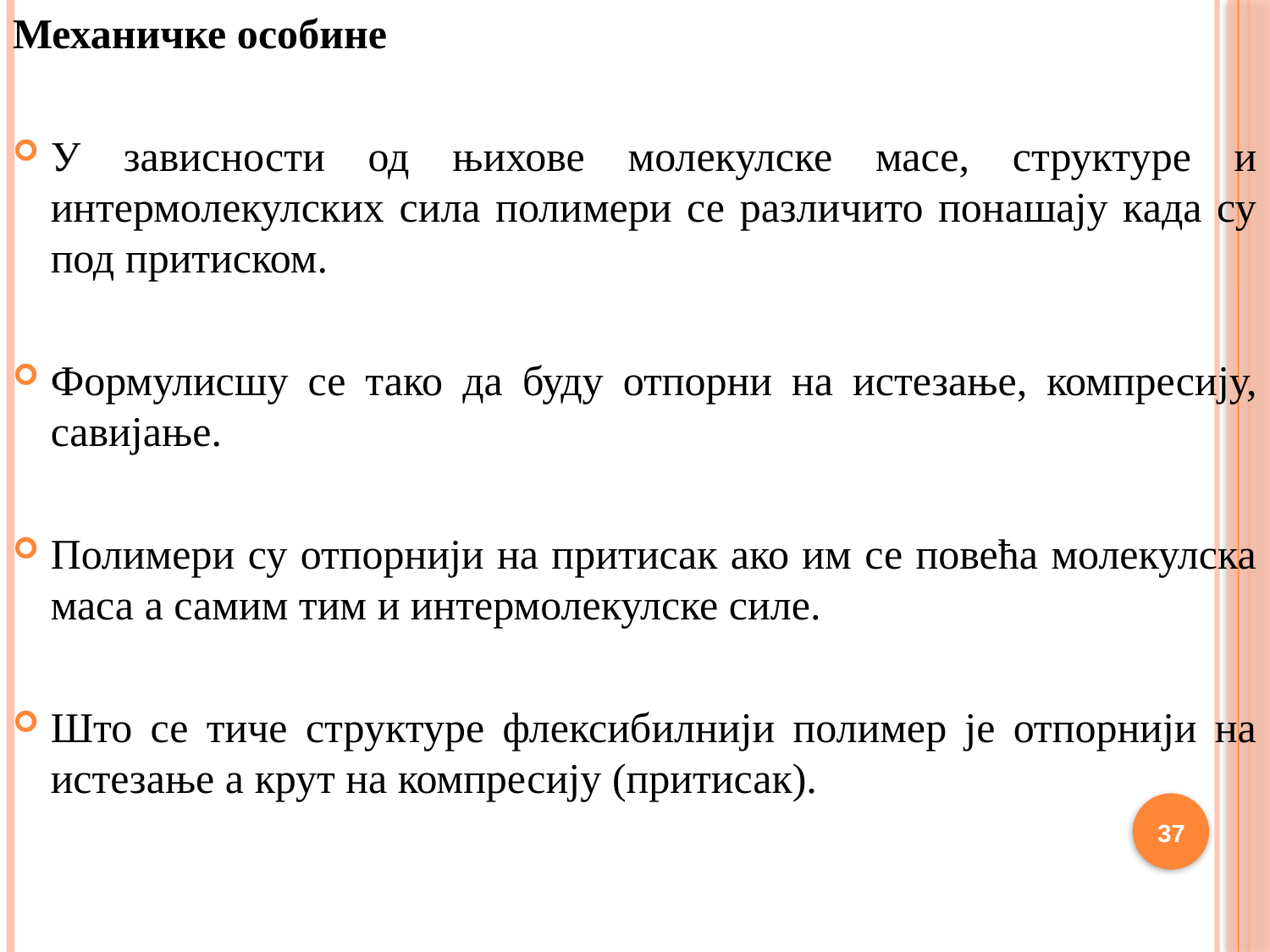

Механичке особине

У зависности од њихове молекулске масе, структуре и интермолекулских сила полимери се различито понашају када су под притиском.

Формулисшу се тако да буду отпорни на истезање, компресију, савијање.

Полимери су отпорнији на притисак ако им се повећа молекулска маса а самим тим и интермолекулске силе.

Што се тиче структуре флексибилнији полимер је отпорнији на истезање а крут на компресију (притисак).
37